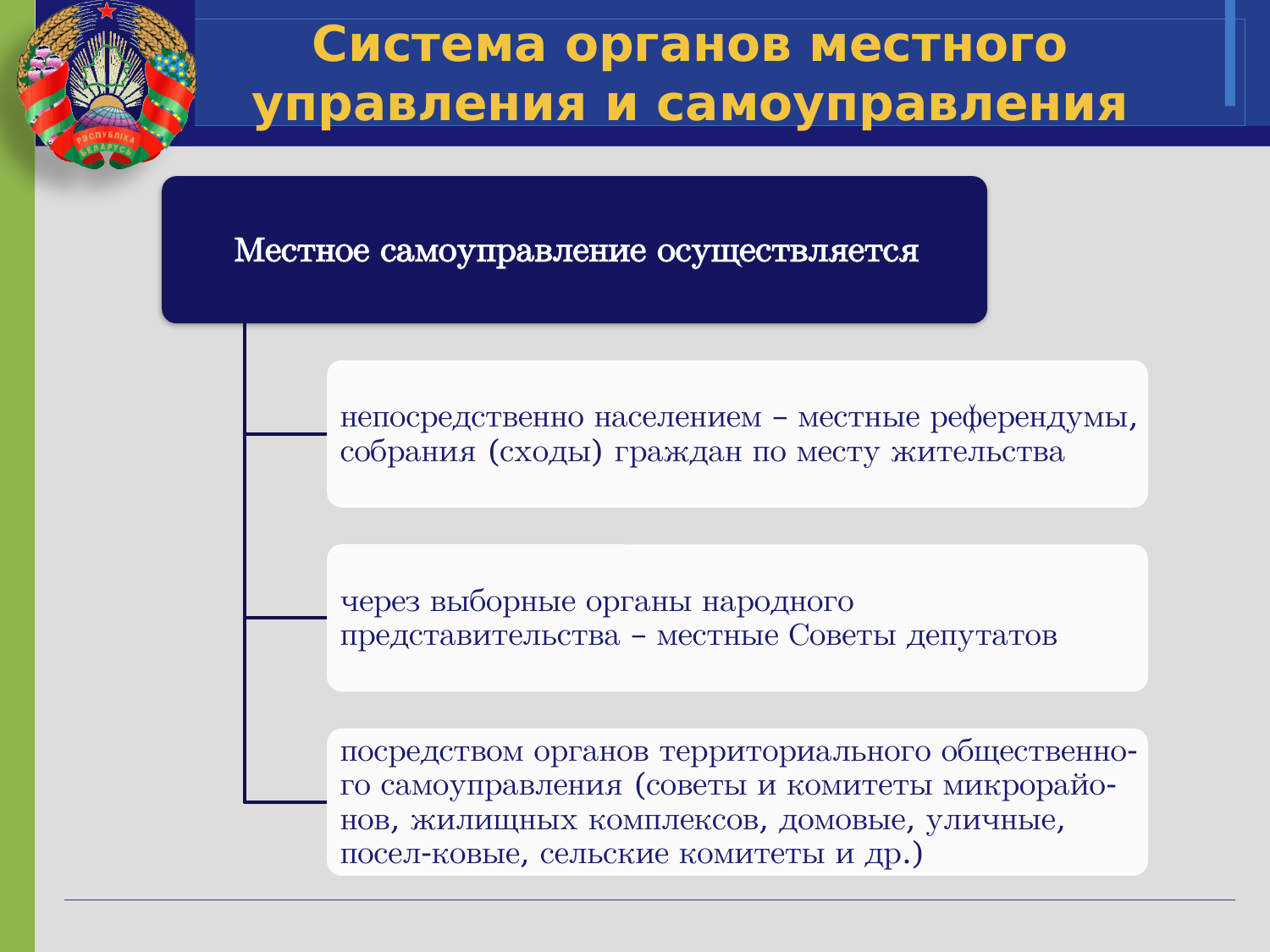

# Система органов местного управления и самоуправления
Местное самоуправление осуществляется
непосредственно населением – местные референдумы, собрания (сходы) граждан по месту жительства
через выборные органы народного представительства – местные Советы депутатов
посредством органов территориального общественно-го самоуправления (советы и комитеты микрорайо-нов, жилищных комплексов, домовые, уличные, посел-ковые, сельские комитеты и др.)